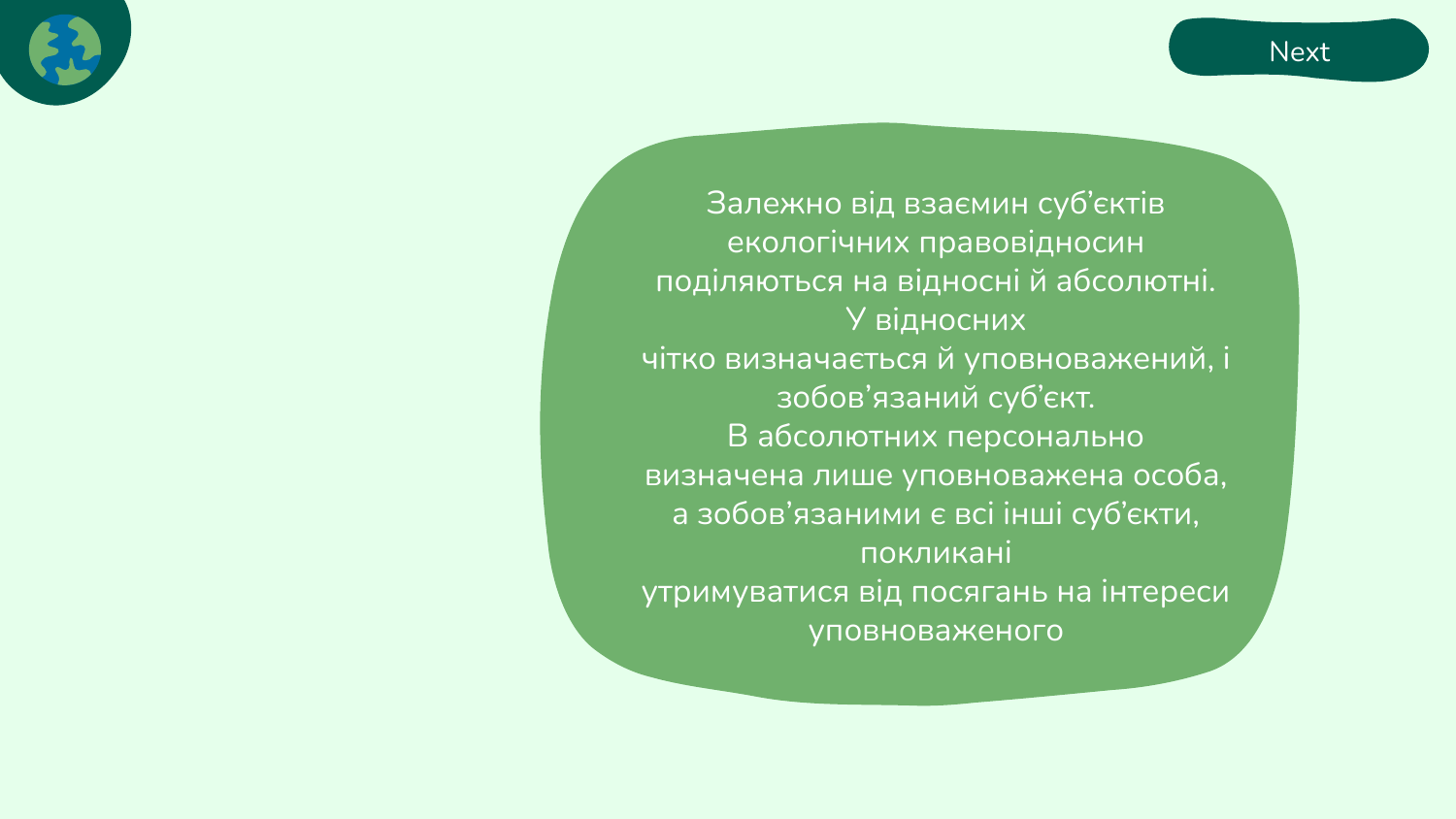

Next

Залежно від взаємин суб’єктів
екологічних правовідносин поділяються на відносні й абсолютні.
У відносних
чітко визначається й уповноважений, і зобов’язаний суб’єкт.
B абсолютних персонально
визначена лише уповноважена особа, а зобов’язаними є всі інші суб’єкти, покликані
утримуватися від посягань на інтереси уповноваженого